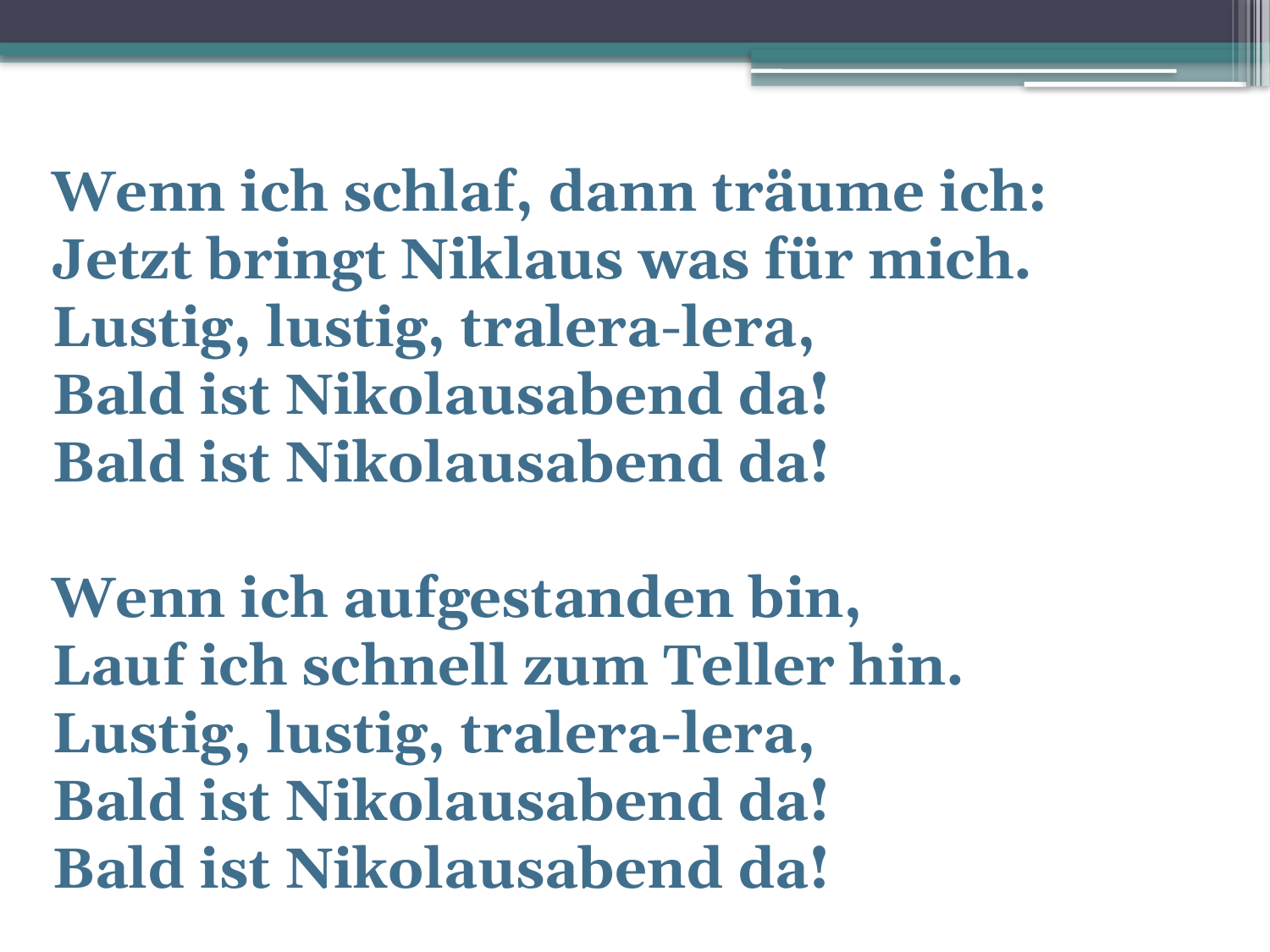

Wenn ich schlaf, dann träume ich:
Jetzt bringt Niklaus was für mich.
Lustig, lustig, tralera-lera,
Bald ist Nikolausabend da!
Bald ist Nikolausabend da!

Wenn ich aufgestanden bin,
Lauf ich schnell zum Teller hin.
Lustig, lustig, tralera-lera,
Bald ist Nikolausabend da!
Bald ist Nikolausabend da!